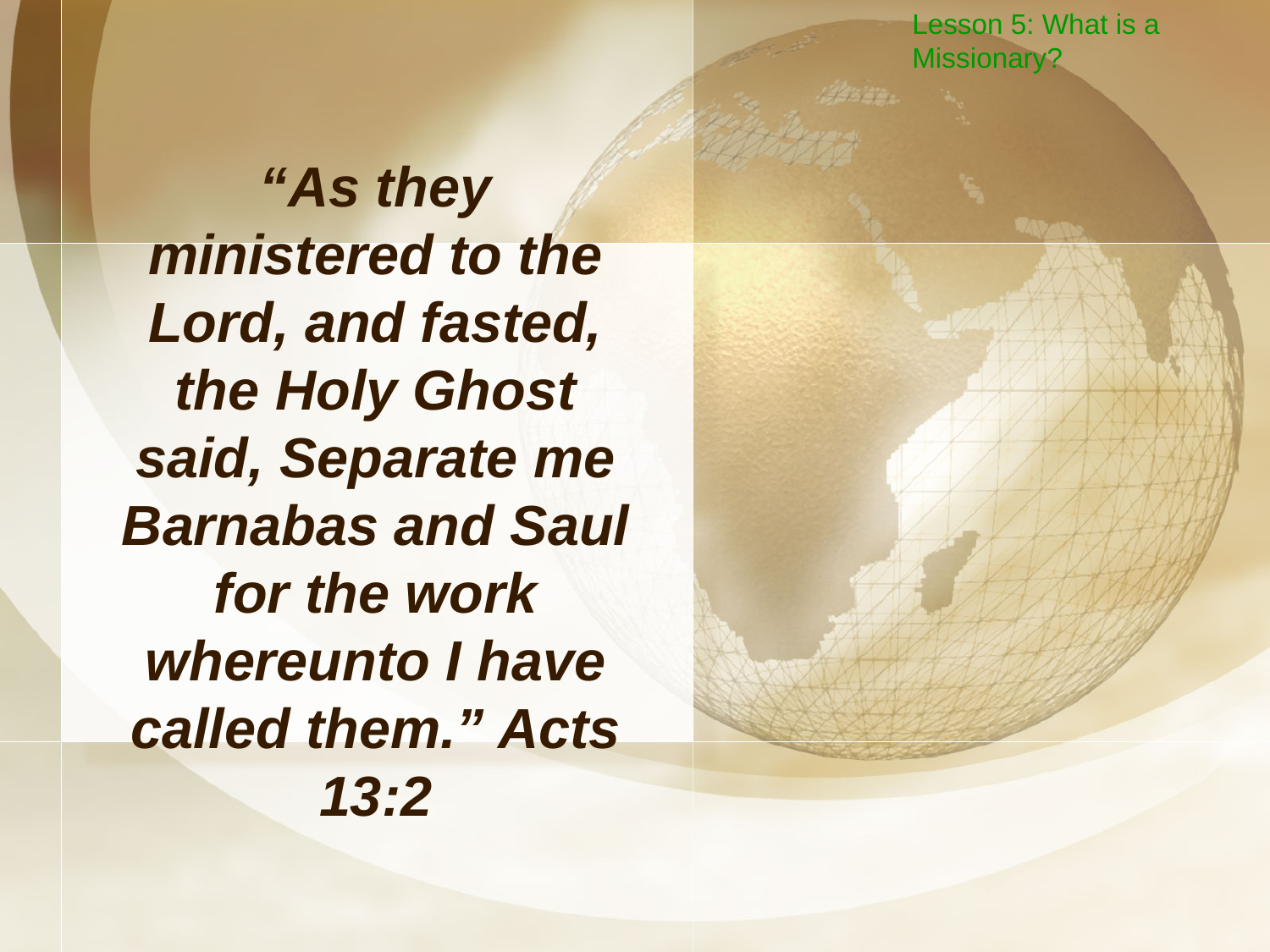

Lesson 5: What is a Missionary?
“As they ministered to the Lord, and fasted, the Holy Ghost said, Separate me Barnabas and Saul for the work whereunto I have called them.” Acts 13:2